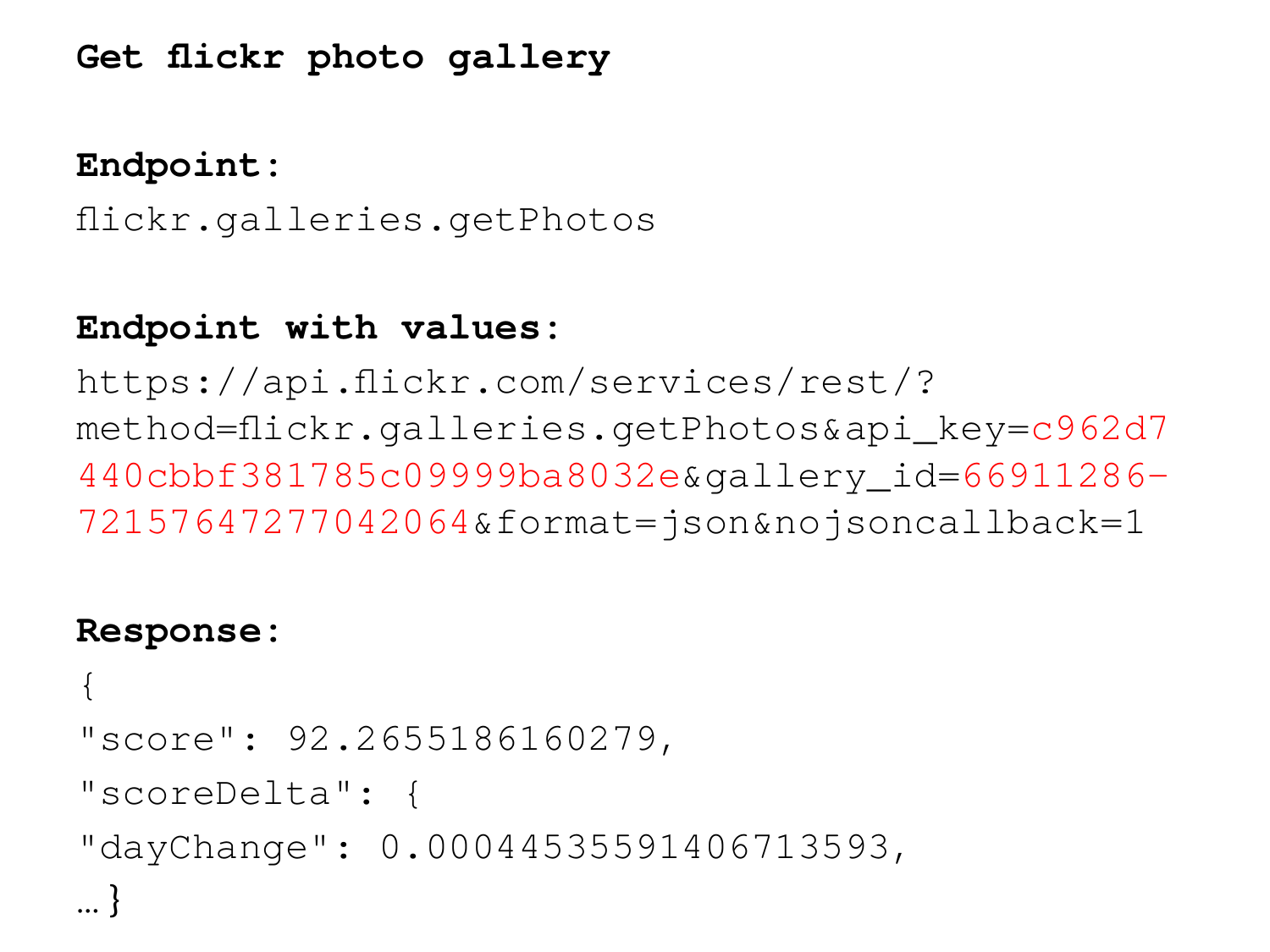

Get flickr photo gallery

Endpoint:
flickr.galleries.getPhotos

Endpoint with values:
https://api.flickr.com/services/rest/?method=flickr.galleries.getPhotos&api_key=c962d7440cbbf381785c09999ba8032e&gallery_id=66911286-72157647277042064&format=json&nojsoncallback=1

Response:
{
"score": 92.2655186160279,
"scoreDelta": {
"dayChange": 0.00044535591406713593,
… }